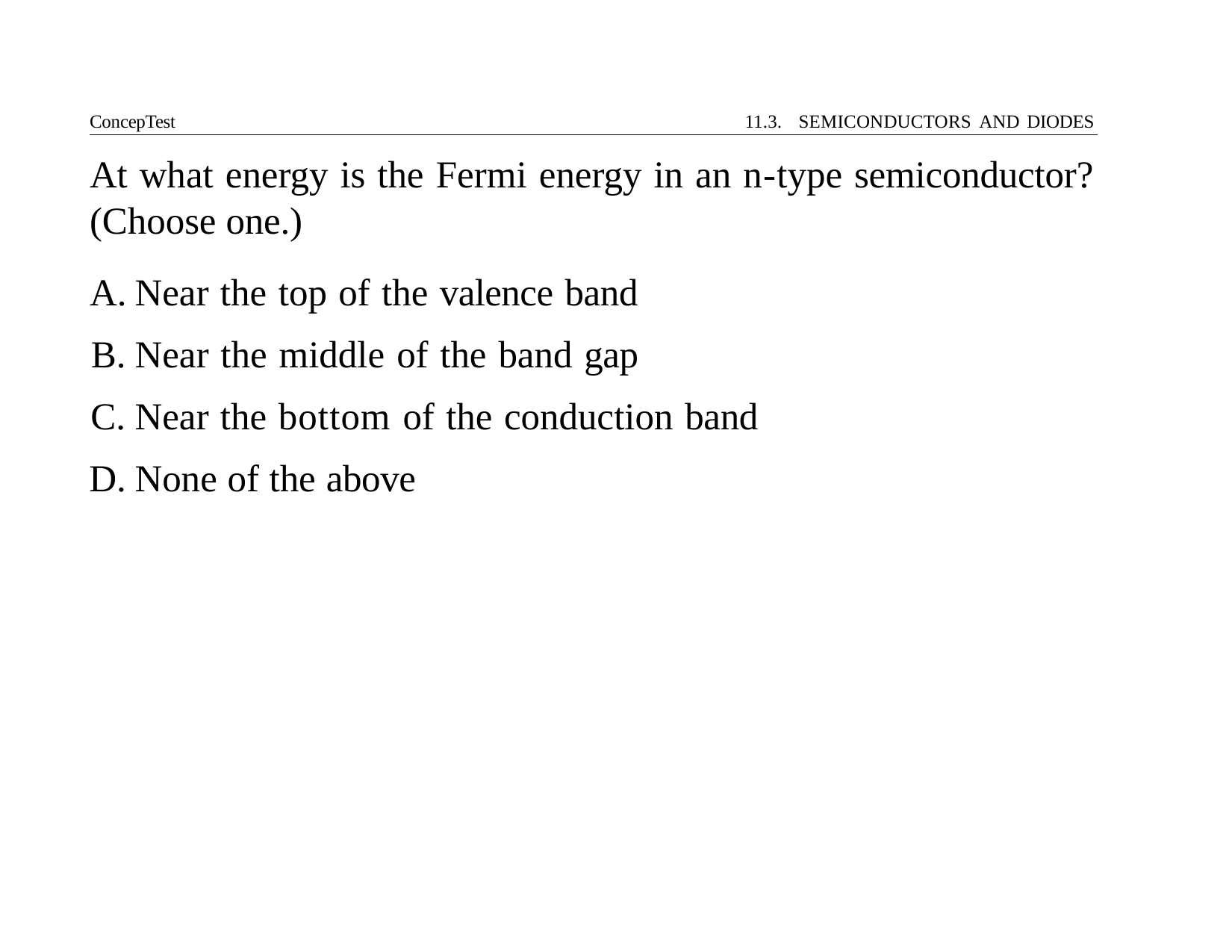

ConcepTest	11.3.  SEMICONDUCTORS AND DIODES

# At what energy is the Fermi energy in an n-type semiconductor? (Choose one.)
Near the top of the valence band
Near the middle of the band gap
Near the bottom of the conduction band
None of the above